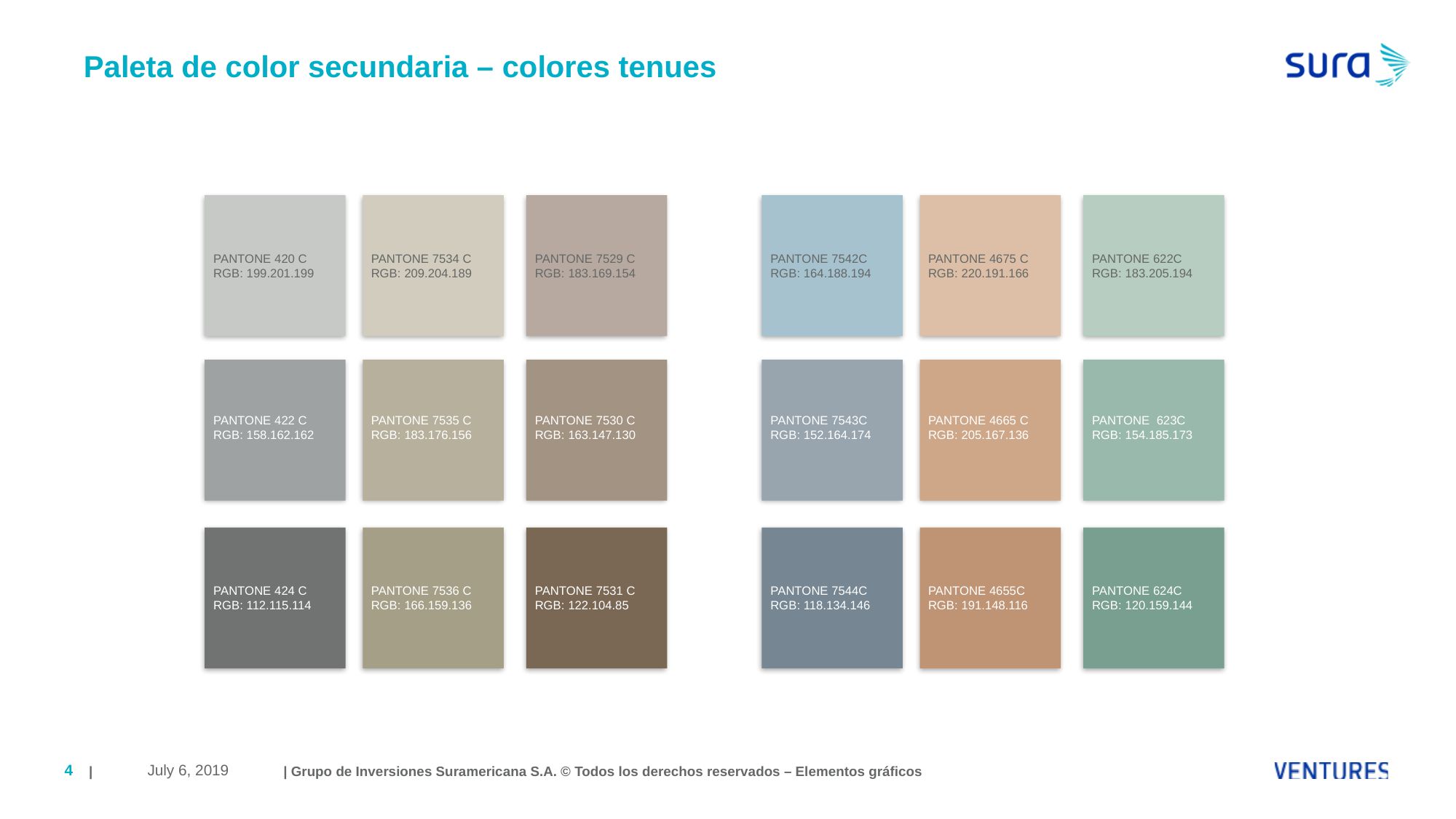

# Paleta de color secundaria – colores tenues

PANTONE 420 C
RGB: 199.201.199
PANTONE 7534 C
RGB: 209.204.189
PANTONE 7529 C
RGB: 183.169.154
PANTONE 7542C
RGB: 164.188.194
PANTONE 4675 C
RGB: 220.191.166
PANTONE 622C
RGB: 183.205.194

PANTONE 422 C
RGB: 158.162.162
PANTONE 7535 C
RGB: 183.176.156
PANTONE 7530 C
RGB: 163.147.130
PANTONE 7543C
RGB: 152.164.174
PANTONE 4665 C
RGB: 205.167.136
PANTONE  623C
RGB: 154.185.173

PANTONE 424 C
RGB: 112.115.114
PANTONE 7536 C
RGB: 166.159.136
PANTONE 7531 C
RGB: 122.104.85
PANTONE 7544C
RGB: 118.134.146
PANTONE 4655C
RGB: 191.148.116
PANTONE 624C
RGB: 120.159.144
|                                                  | Grupo de Inversiones Suramericana S.A. © Todos los derechos reservados – Elementos gráficos
4
July 6, 2019